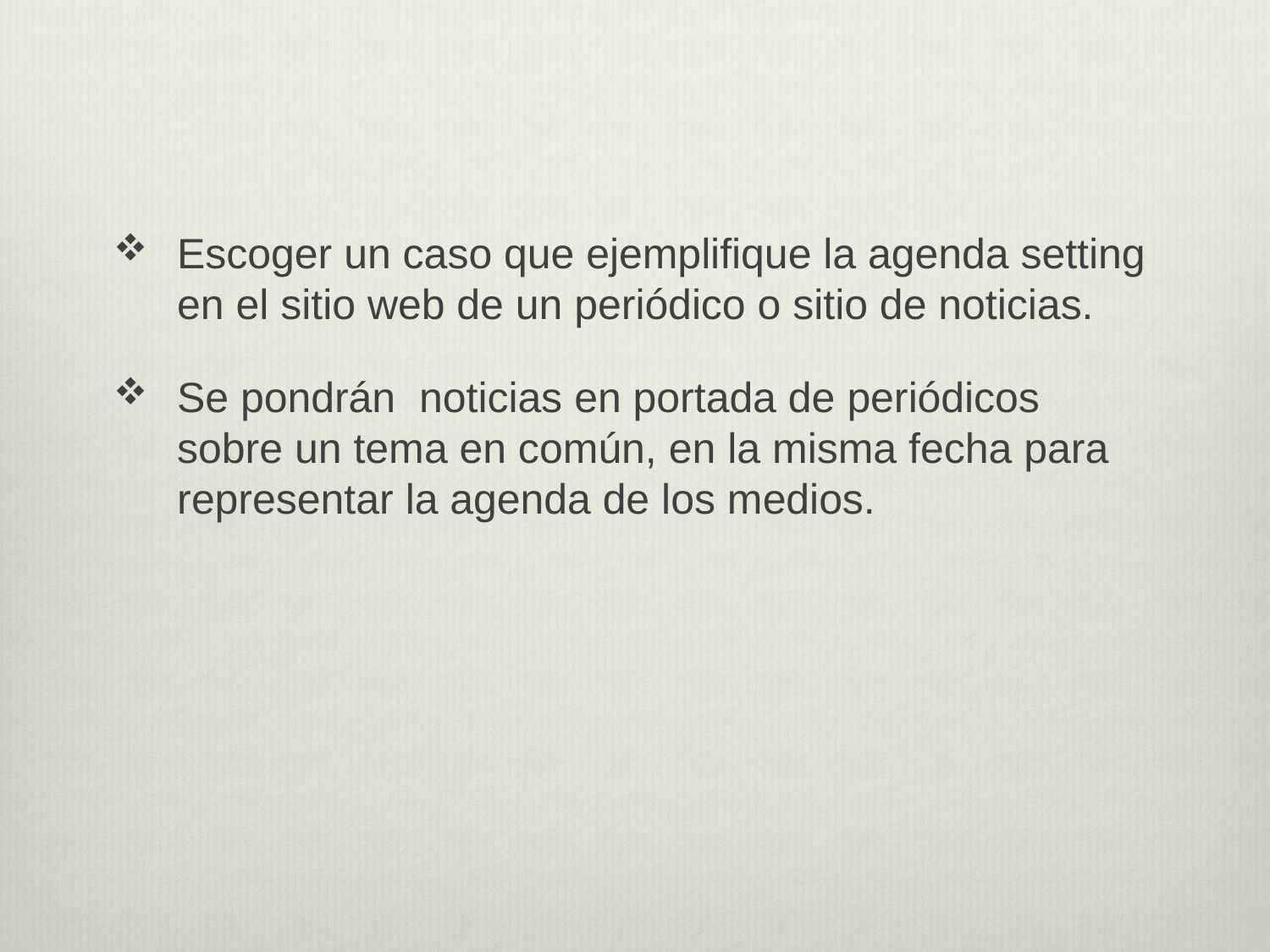

Escoger un caso que ejemplifique la agenda setting en el sitio web de un periódico o sitio de noticias.
Se pondrán  noticias en portada de periódicos sobre un tema en común, en la misma fecha para representar la agenda de los medios.